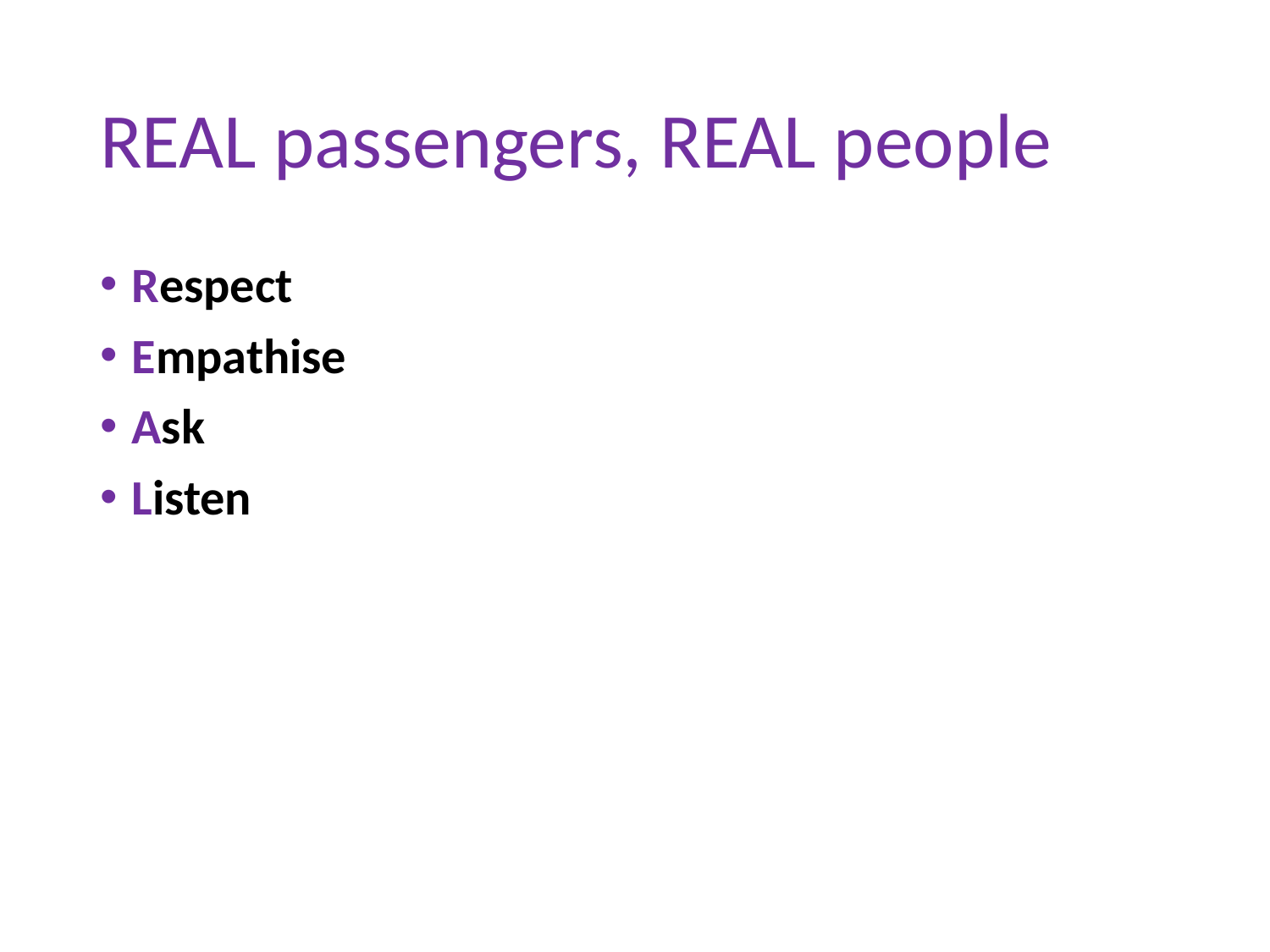

# REAL passengers, REAL people
Respect
Empathise
Ask
Listen